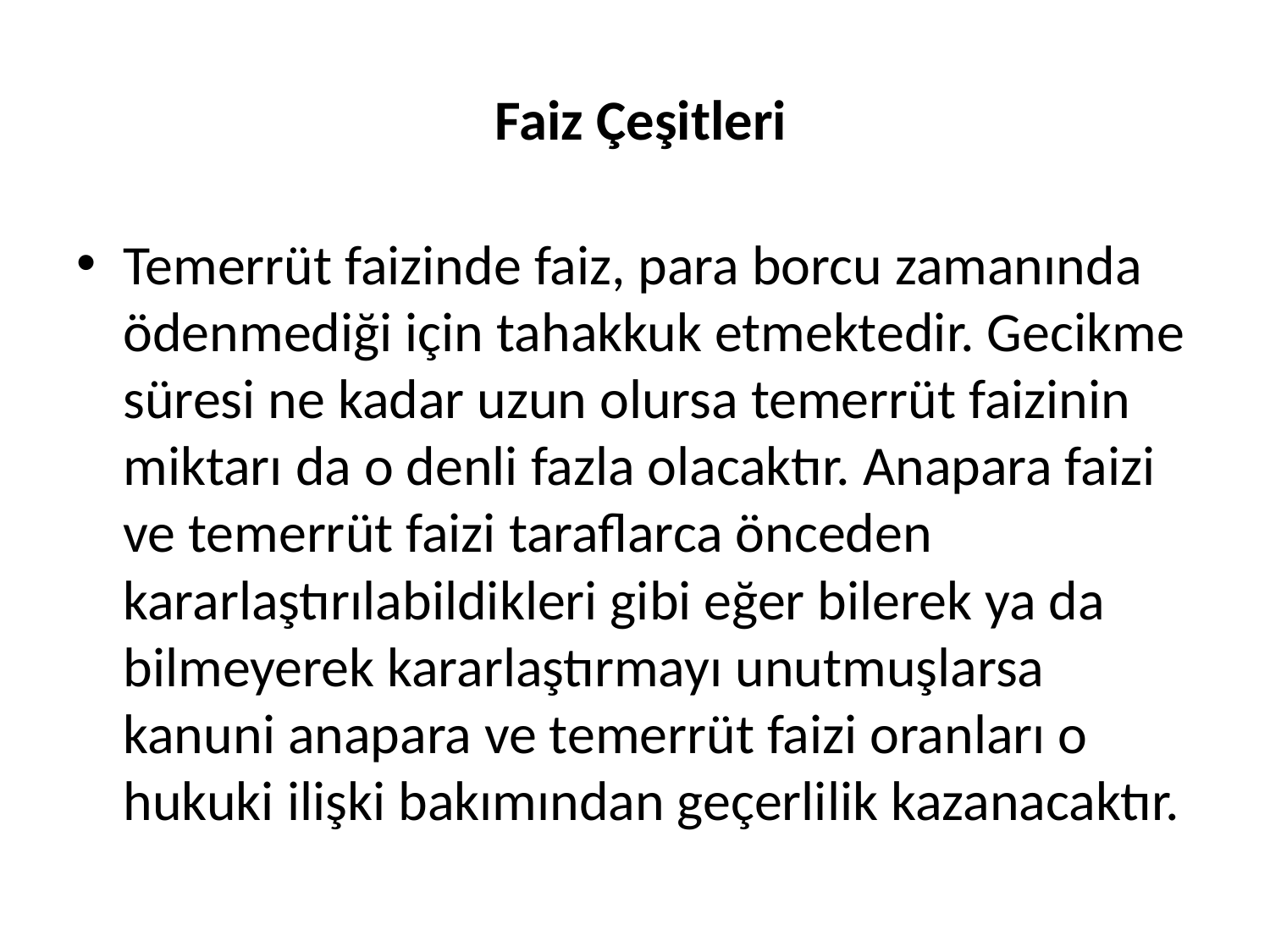

# Faiz Çeşitleri
Temerrüt faizinde faiz, para borcu zamanında ödenmediği için tahakkuk etmektedir. Gecikme süresi ne kadar uzun olursa temerrüt faizinin miktarı da o denli fazla olacaktır. Anapara faizi ve temerrüt faizi taraflarca önceden kararlaştırılabildikleri gibi eğer bilerek ya da bilmeyerek kararlaştırmayı unutmuşlarsa kanuni anapara ve temerrüt faizi oranları o hukuki ilişki bakımından geçerlilik kazanacaktır.